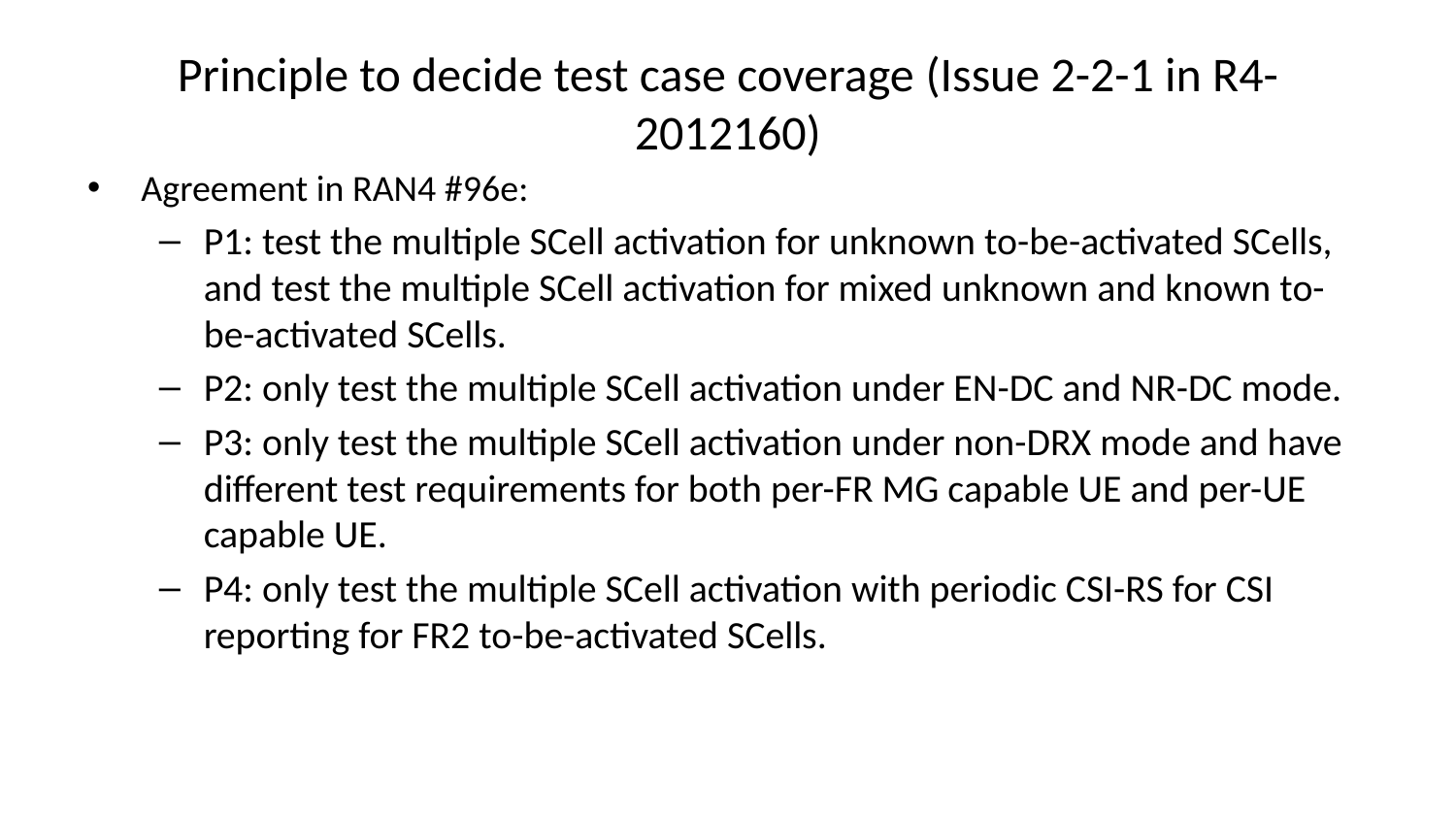

# Principle to decide test case coverage (Issue 2-2-1 in R4-2012160)
Agreement in RAN4 #96e:
P1: test the multiple SCell activation for unknown to-be-activated SCells, and test the multiple SCell activation for mixed unknown and known to-be-activated SCells.
P2: only test the multiple SCell activation under EN-DC and NR-DC mode.
P3: only test the multiple SCell activation under non-DRX mode and have different test requirements for both per-FR MG capable UE and per-UE capable UE.
P4: only test the multiple SCell activation with periodic CSI-RS for CSI reporting for FR2 to-be-activated SCells.